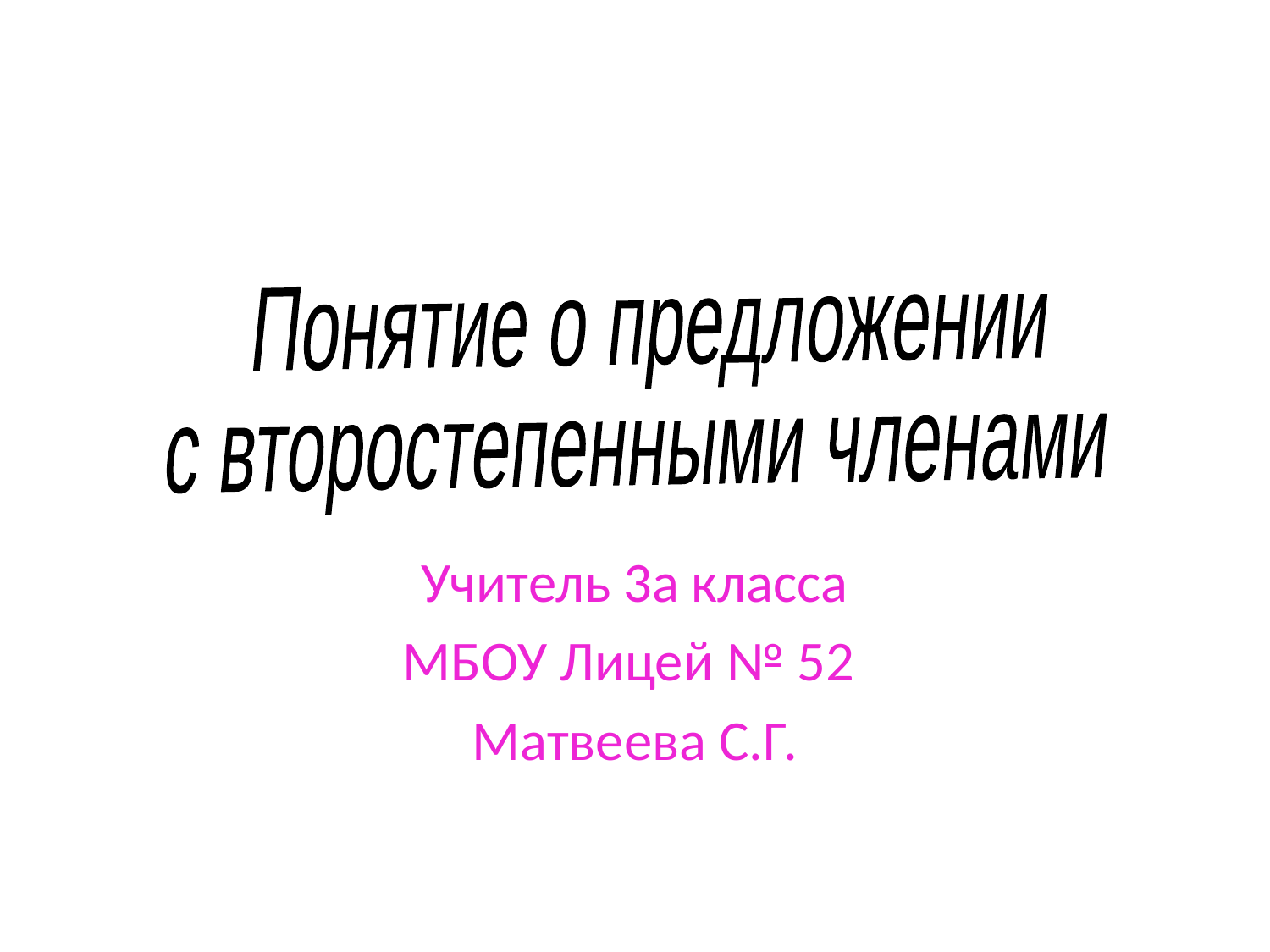

Понятие о предложении
с второстепенными членами
#
Учитель 3а класса
МБОУ Лицей № 52
Матвеева С.Г.